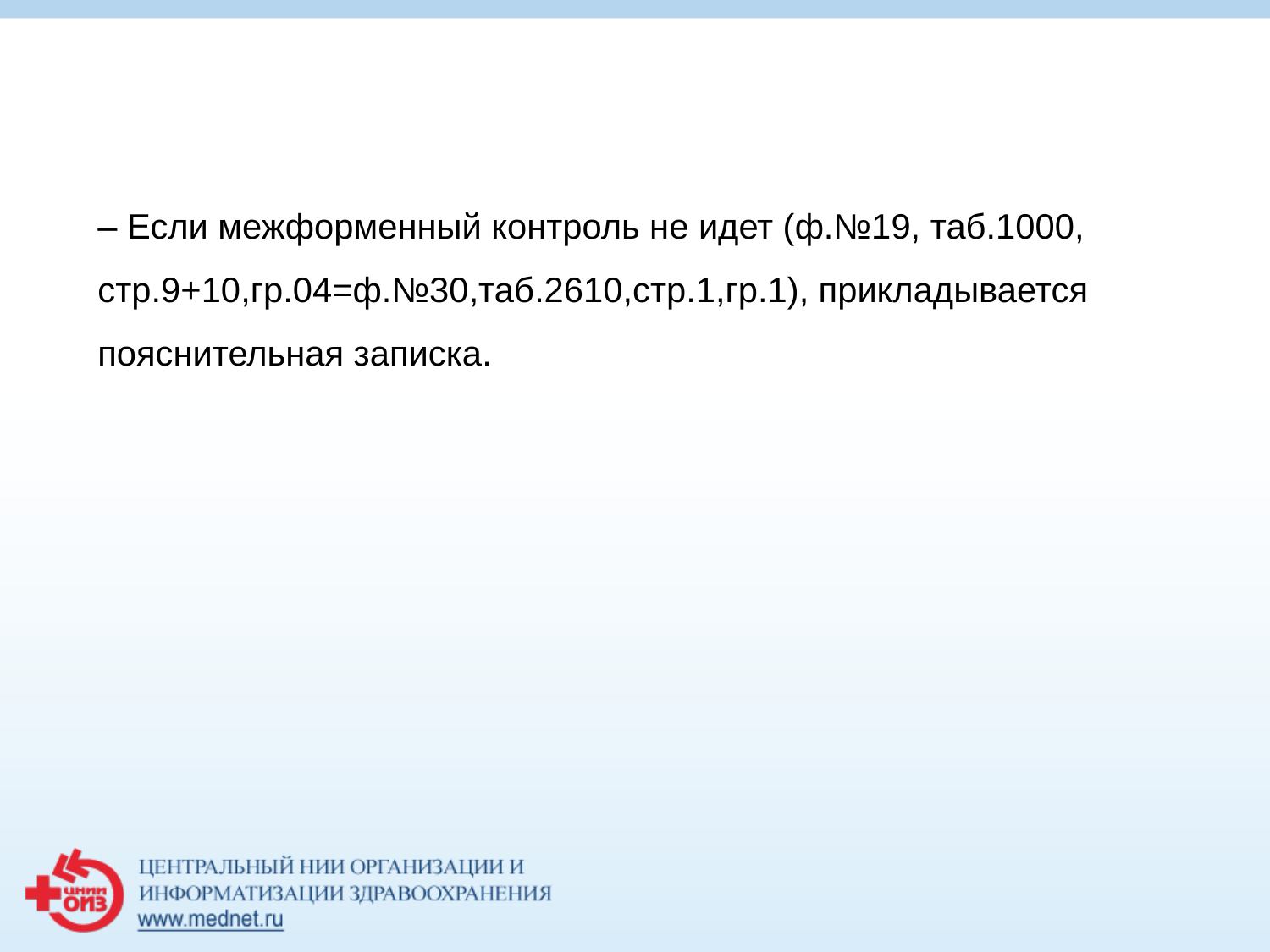

# ‒ Если межформенный контроль не идет (ф.№19, таб.1000, стр.9+10,гр.04=ф.№30,таб.2610,стр.1,гр.1), прикладывается пояснительная записка.